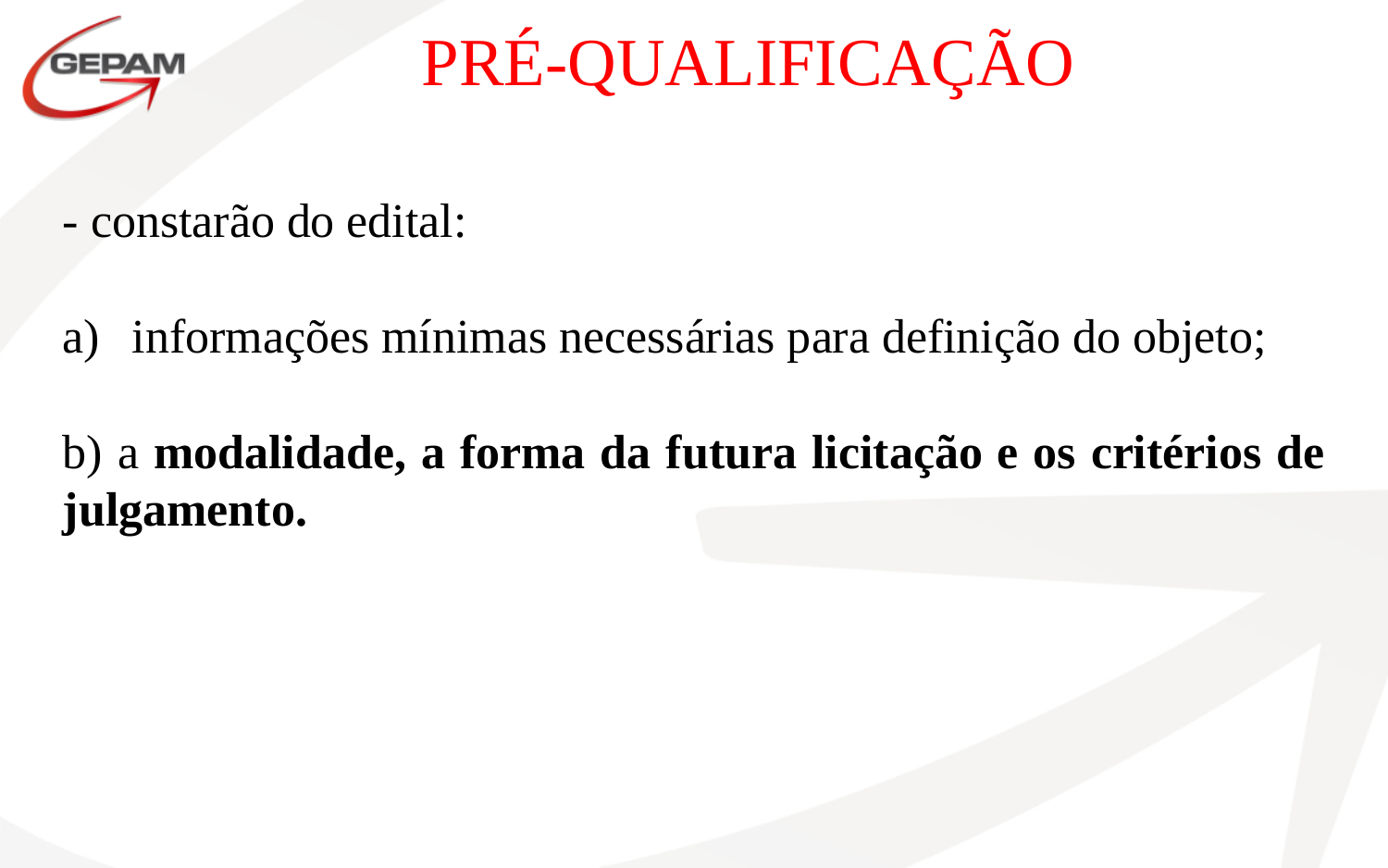

PRÉ-QUALIFICAÇÃO
- constarão do edital:

informações mínimas necessárias para definição do objeto;

b) a modalidade, a forma da futura licitação e os critérios de julgamento.